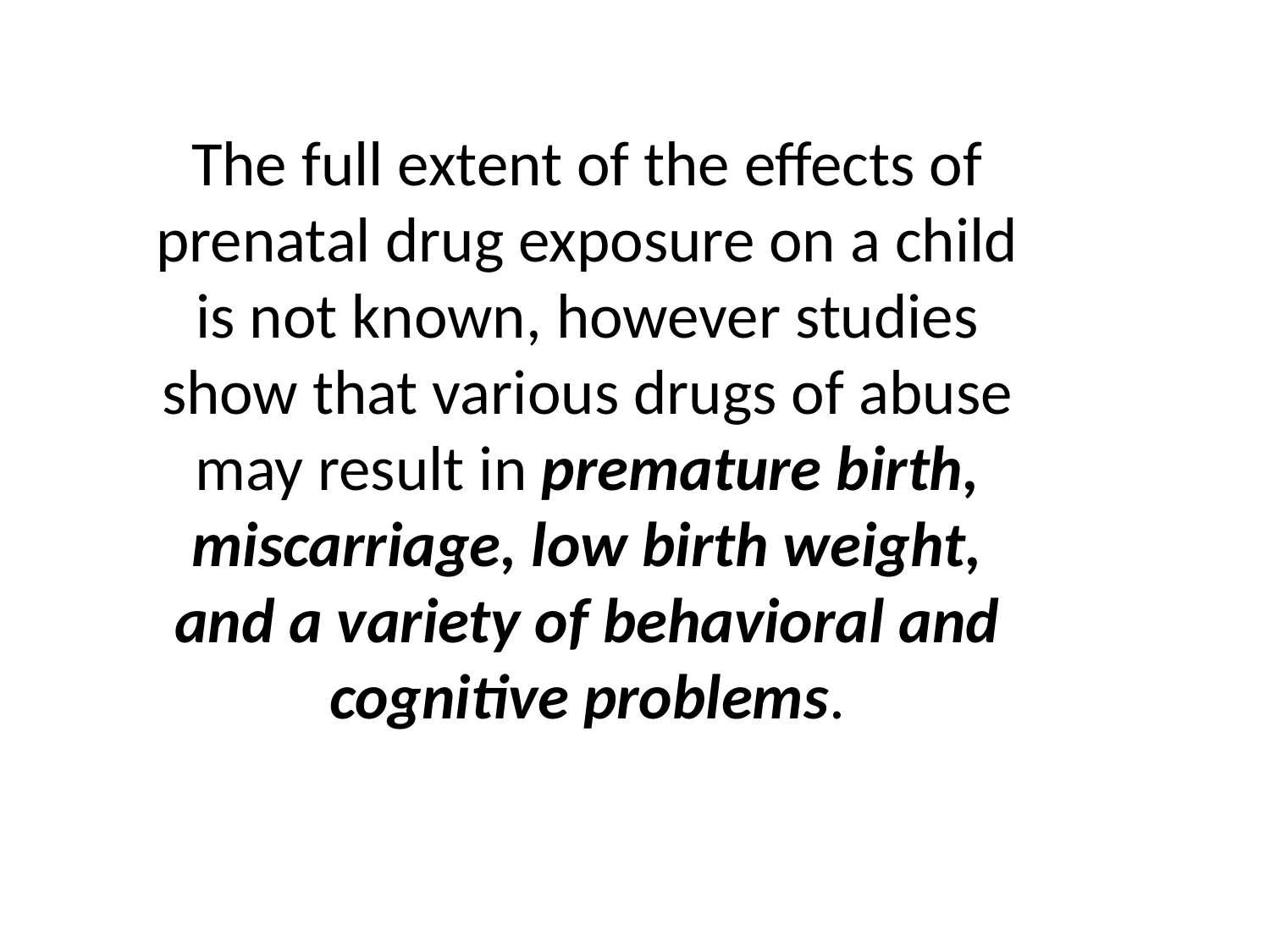

The full extent of the effects of prenatal drug exposure on a child is not known, however studies show that various drugs of abuse may result in premature birth, miscarriage, low birth weight, and a variety of behavioral and cognitive problems.